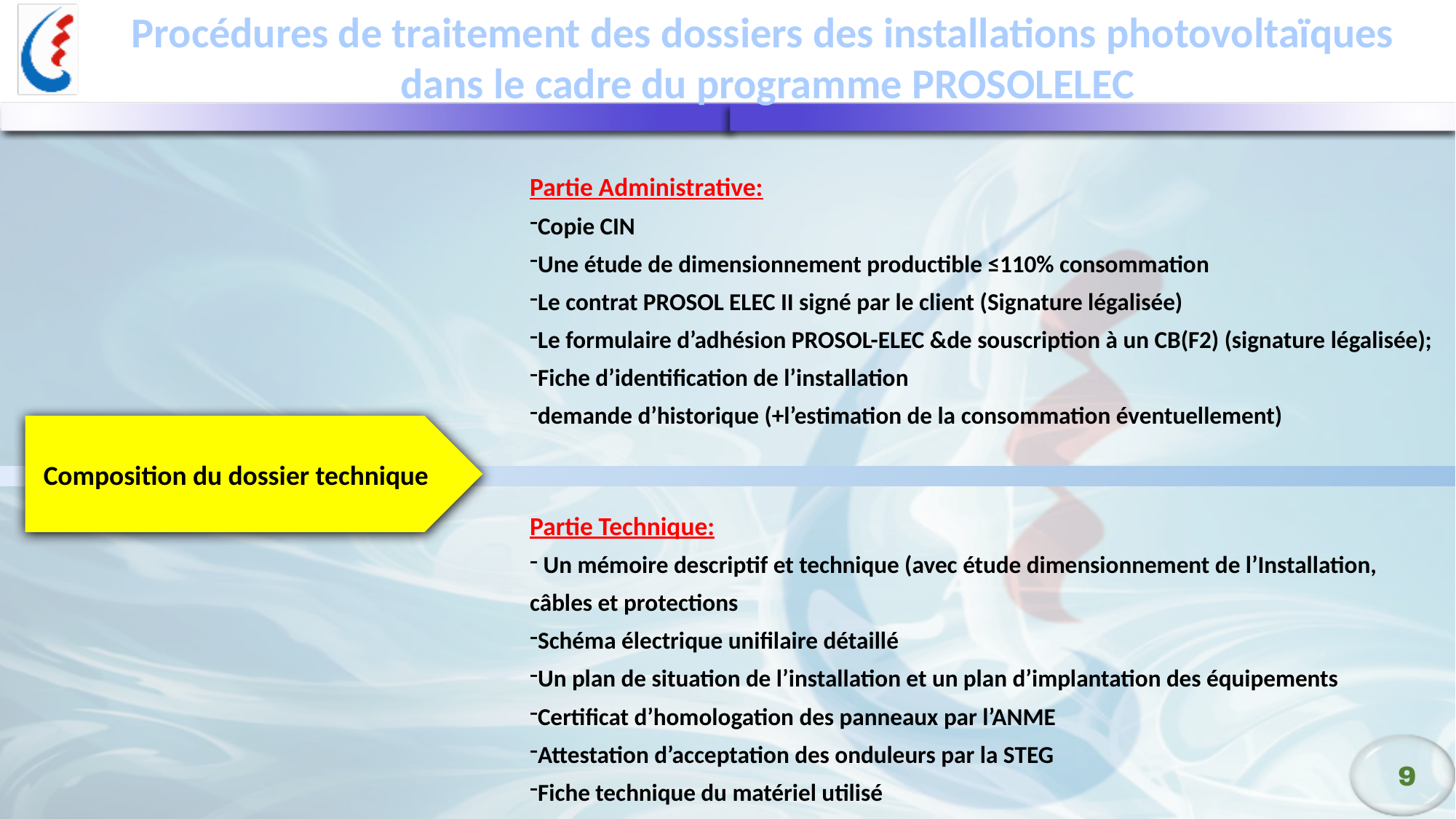

Procédures de traitement des dossiers des installations photovoltaïques
dans le cadre du programme PROSOLELEC
Partie Administrative:
Copie CIN
Une étude de dimensionnement productible ≤110% consommation
Le contrat PROSOL ELEC II signé par le client (Signature légalisée)
Le formulaire d’adhésion PROSOL-ELEC &de souscription à un CB(F2) (signature légalisée);
Fiche d’identification de l’installation
demande d’historique (+l’estimation de la consommation éventuellement)

Composition du dossier technique

Partie Technique:
 Un mémoire descriptif et technique (avec étude dimensionnement de l’Installation, câbles et protections
Schéma électrique unifilaire détaillé
Un plan de situation de l’installation et un plan d’implantation des équipements
Certificat d’homologation des panneaux par l’ANME
Attestation d’acceptation des onduleurs par la STEG
Fiche technique du matériel utilisé

9